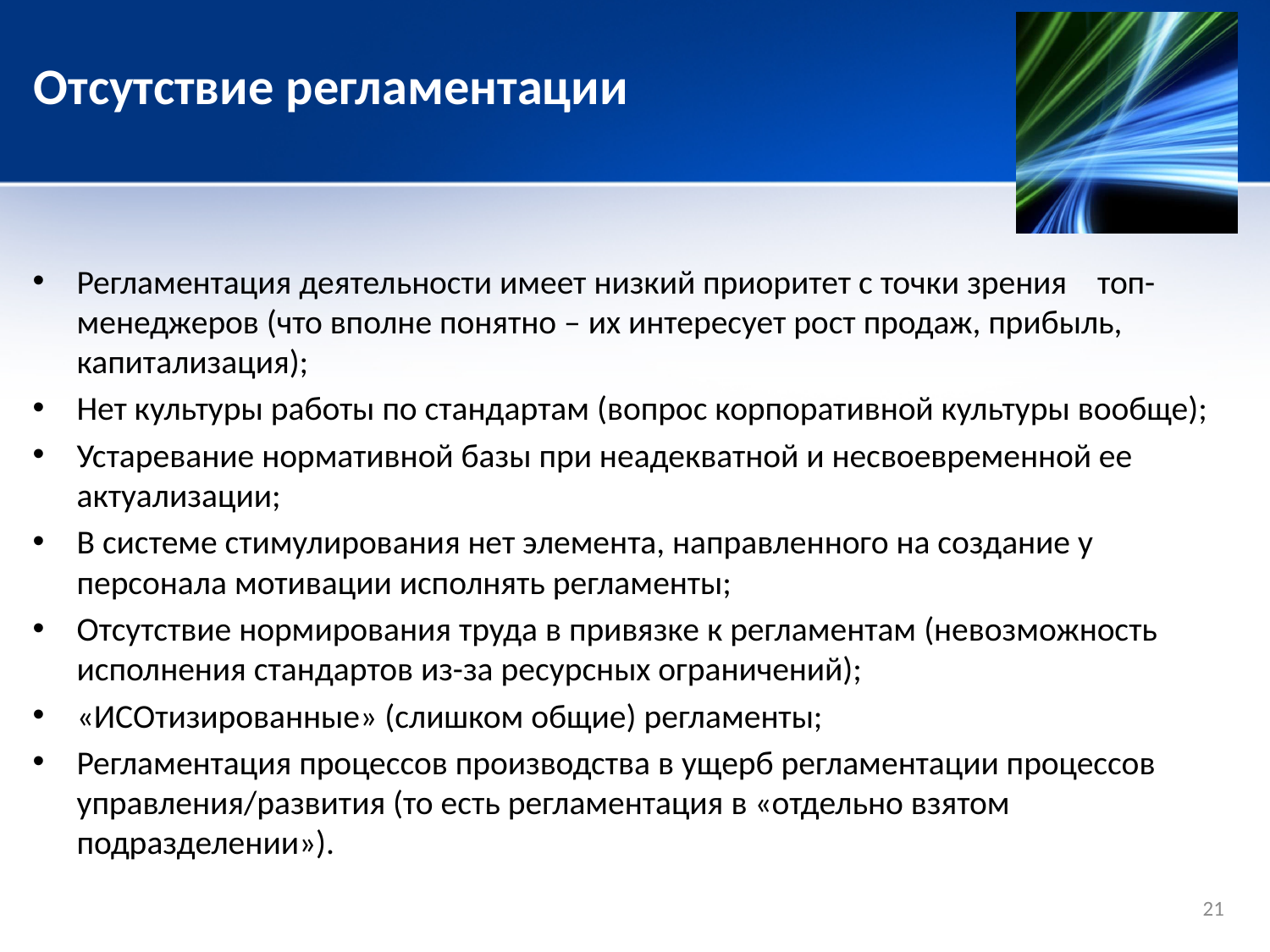

Отсутствие регламентации
Регламентация деятельности имеет низкий приоритет с точки зрения    топ-менеджеров (что вполне понятно – их интересует рост продаж, прибыль, капитализация);
Нет культуры работы по стандартам (вопрос корпоративной культуры вообще);
Устаревание нормативной базы при неадекватной и несвоевременной ее актуализации;
В системе стимулирования нет элемента, направленного на создание у персонала мотивации исполнять регламенты;
Отсутствие нормирования труда в привязке к регламентам (невозможность исполнения стандартов из-за ресурсных ограничений);
«ИСОтизированные» (слишком общие) регламенты;
Регламентация процессов производства в ущерб регламентации процессов управления/развития (то есть регламентация в «отдельно взятом подразделении»).
21